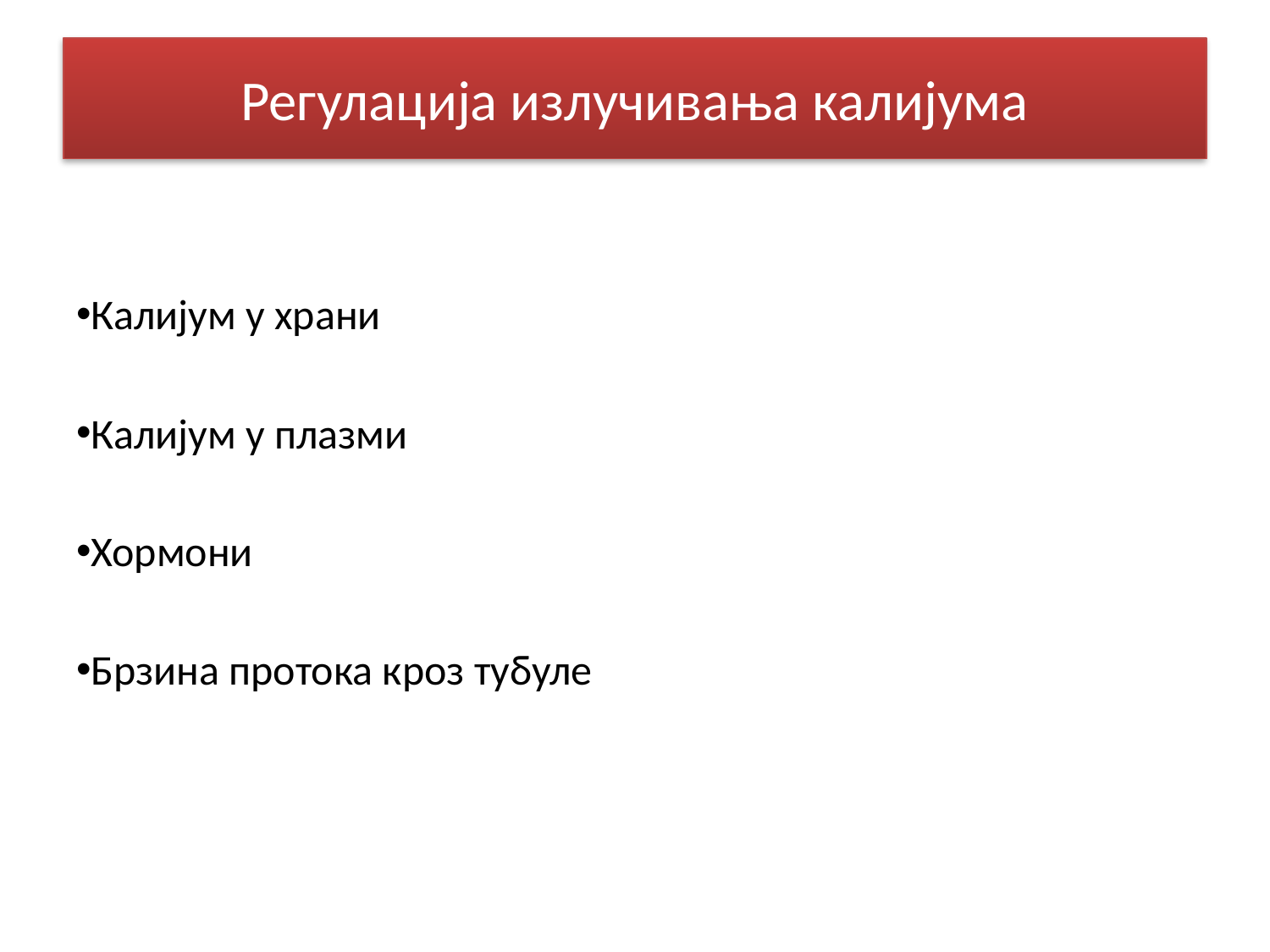

# Регулација излучивања калијума

Калијум у храни

Калијум у плазми

Хормони

Брзина протока кроз тубуле